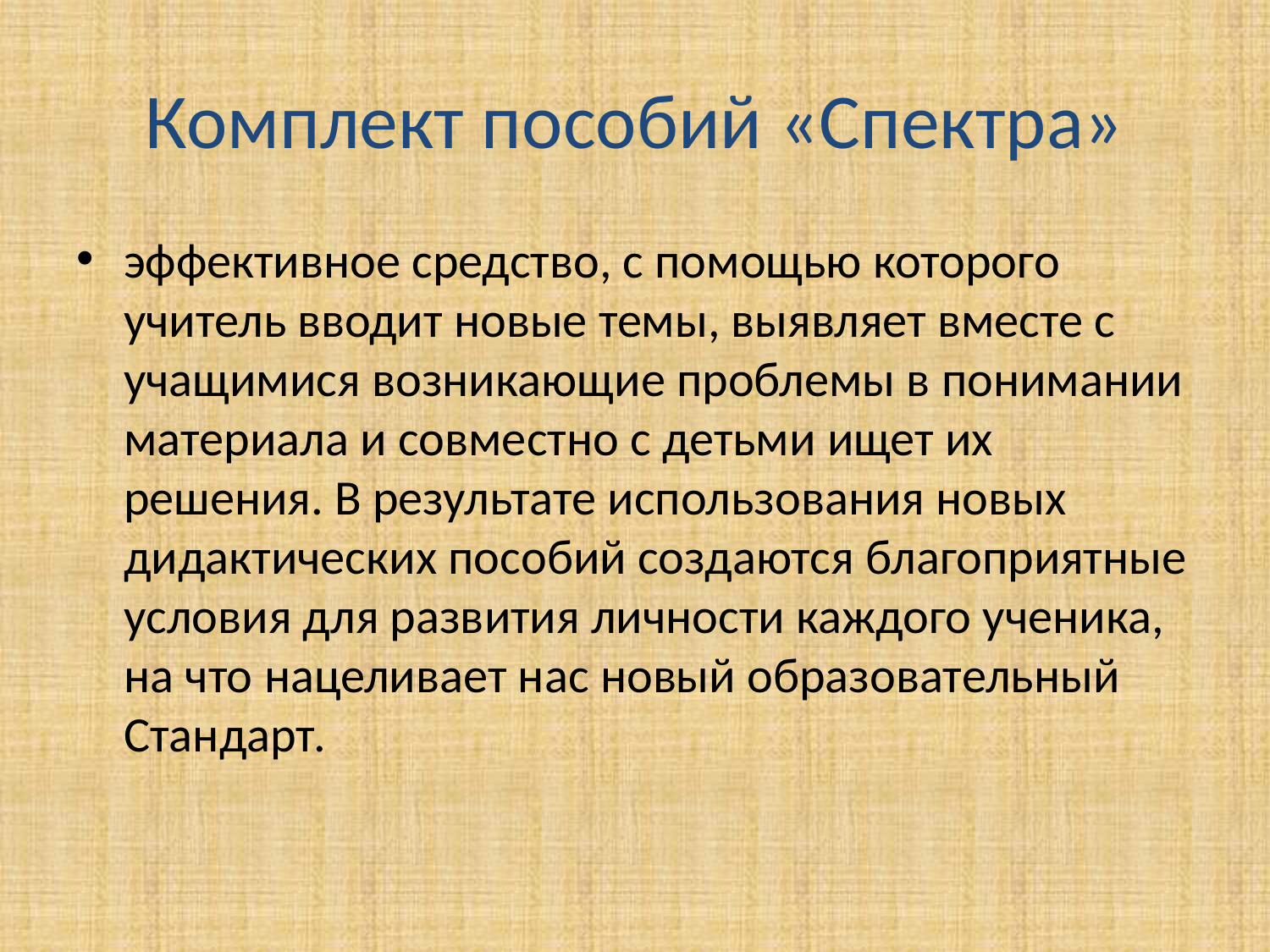

# Комплект пособий «Спектра»
эффективное средство, с помощью которого учитель вводит новые темы, выявляет вместе с учащимися возникающие проблемы в понимании материала и совместно с детьми ищет их решения. В результате использования новых дидактических пособий создаются благоприятные условия для развития личности каждого ученика, на что нацеливает нас новый образовательный Стандарт.